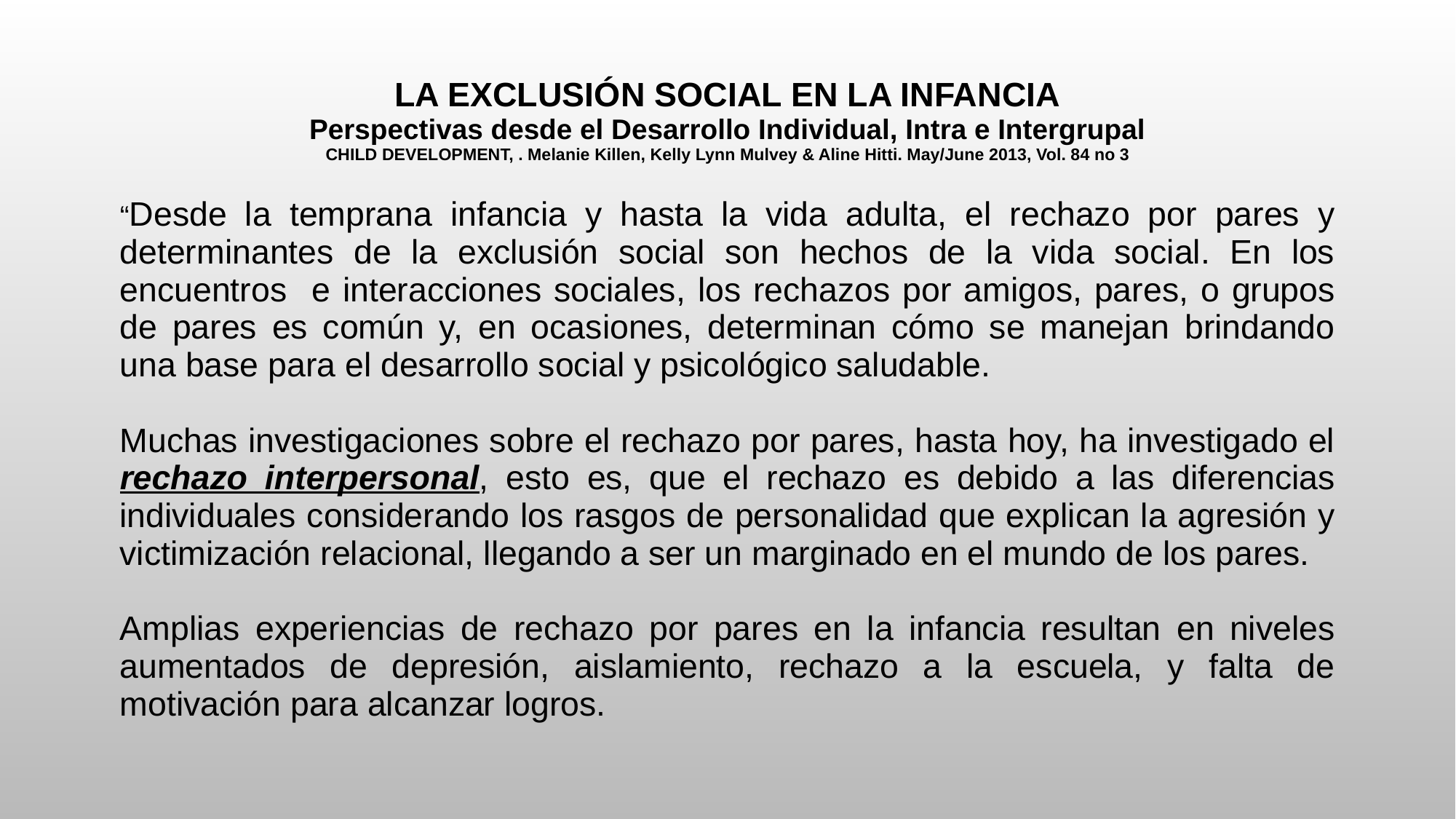

LA EXCLUSIÓN SOCIAL EN LA INFANCIA
Perspectivas desde el Desarrollo Individual, Intra e Intergrupal
CHILD DEVELOPMENT, . Melanie Killen, Kelly Lynn Mulvey & Aline Hitti. May/June 2013, Vol. 84 no 3

“Desde la temprana infancia y hasta la vida adulta, el rechazo por pares y determinantes de la exclusión social son hechos de la vida social. En los encuentros  e interacciones sociales, los rechazos por amigos, pares, o grupos de pares es común y, en ocasiones, determinan cómo se manejan brindando una base para el desarrollo social y psicológico saludable.

Muchas investigaciones sobre el rechazo por pares, hasta hoy, ha investigado el rechazo interpersonal, esto es, que el rechazo es debido a las diferencias individuales considerando los rasgos de personalidad que explican la agresión y victimización relacional, llegando a ser un marginado en el mundo de los pares.

Amplias experiencias de rechazo por pares en la infancia resultan en niveles aumentados de depresión, aislamiento, rechazo a la escuela, y falta de motivación para alcanzar logros.